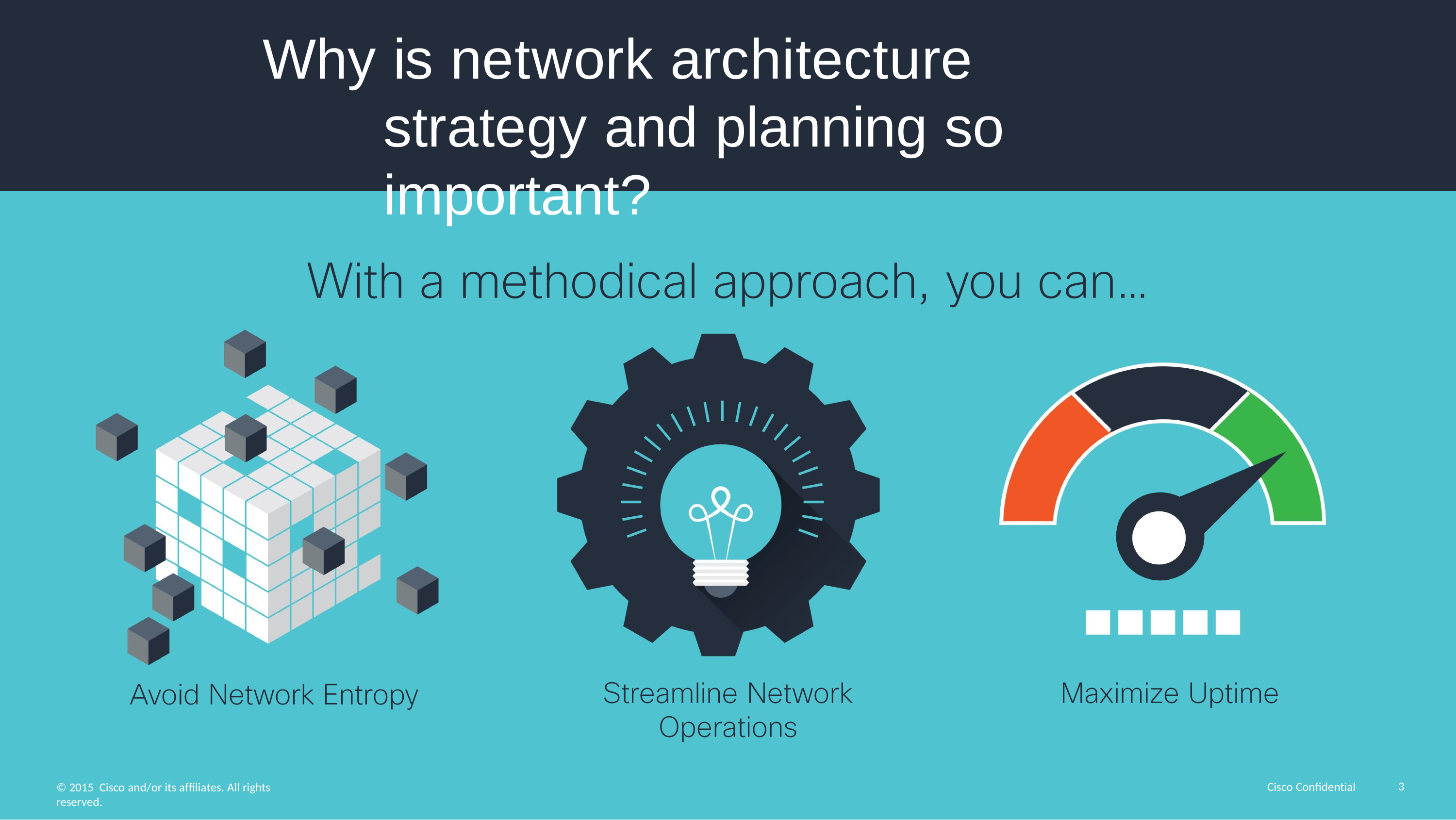

Why is network architecture strategy and planning so important?

3
Cisco Confidential
© 2015  Cisco and/or its affiliates. All rights reserved.